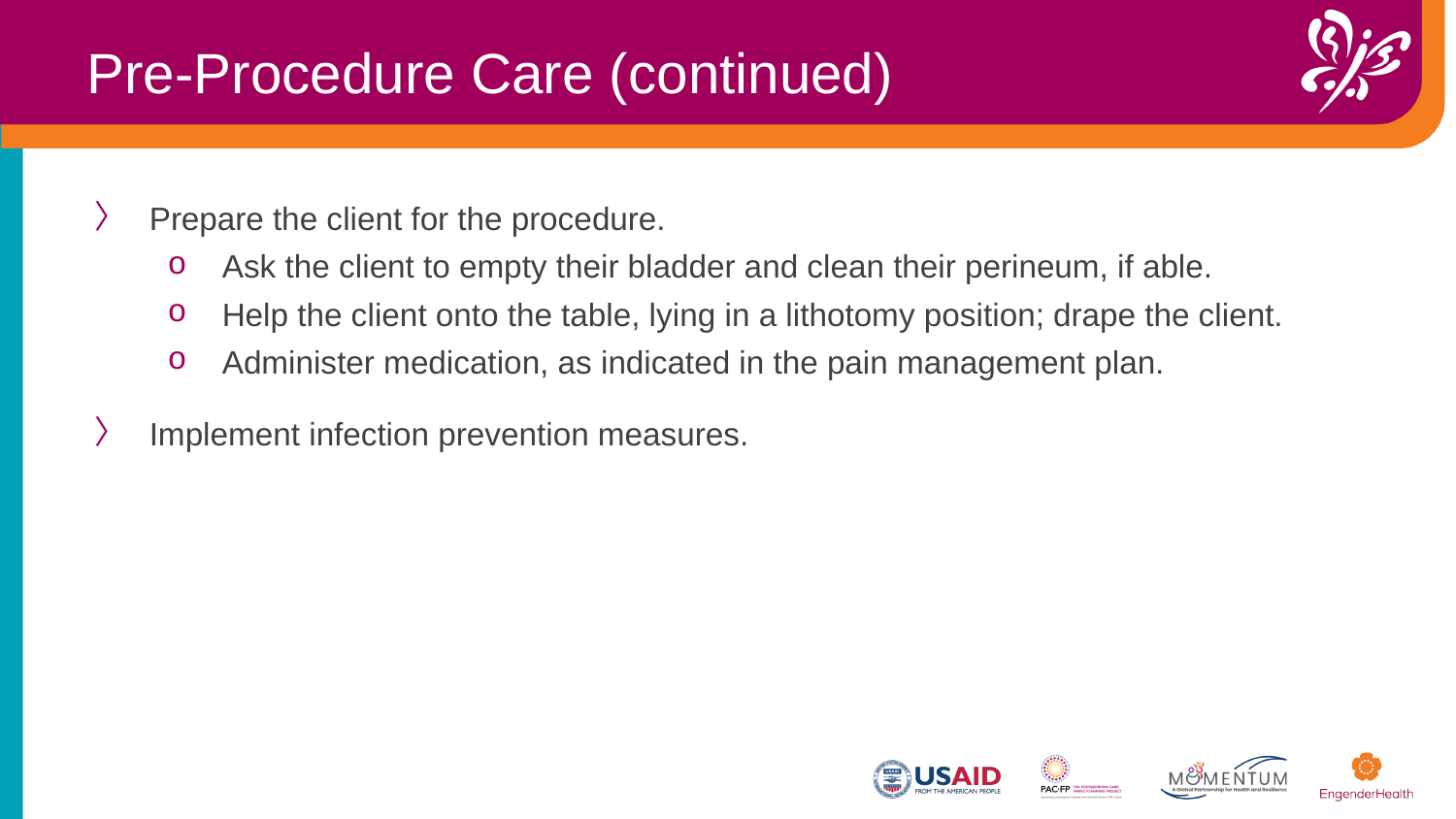

Pre-Procedure Care (continued)
Prepare the client for the procedure.
Ask the client to empty their bladder and clean their perineum, if able.
Help the client onto the table, lying in a lithotomy position; drape the client.
Administer medication, as indicated in the pain management plan.
Implement infection prevention measures.